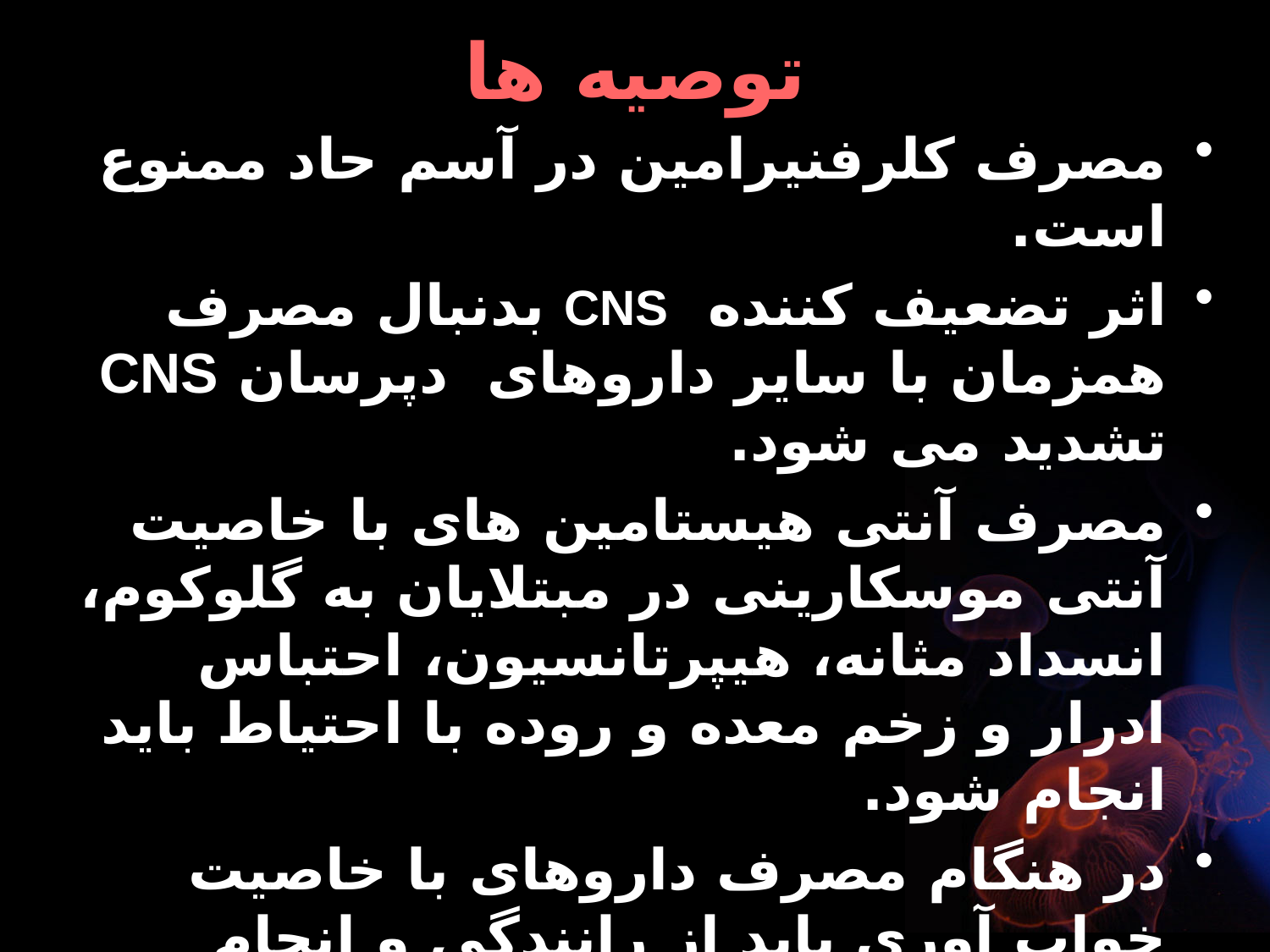

# توصیه ها
مصرف کلرفنیرامین در آسم حاد ممنوع است.
اثر تضعیف کننده  CNS بدنبال مصرف همزمان با سایر داروهای  دپرسان CNS تشدید می شود.
مصرف آنتی هیستامین های با خاصیت آنتی موسکارینی در مبتلایان به گلوکوم، انسداد مثانه، هیپرتانسیون، احتباس ادرار و زخم معده و روده با احتیاط باید انجام شود.
در هنگام مصرف داروهای با خاصیت خواب آوری باید از رانندگی و انجام کارهای نیازمند دقت پرهیز نمود.